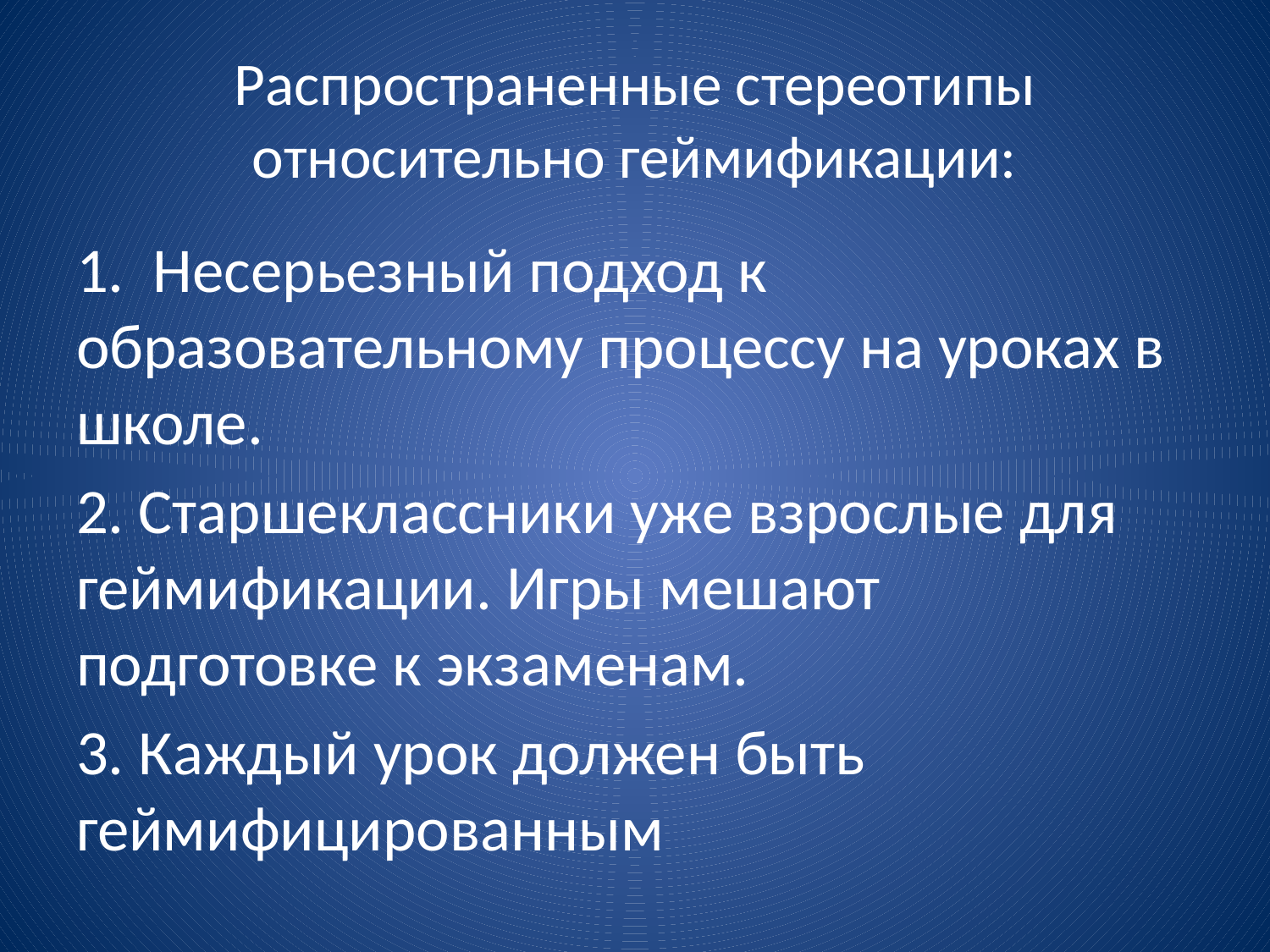

# Распространенные стереотипы относительно геймификации:
1.  Несерьезный подход к образовательному процессу на уроках в школе.
2. Старшеклассники уже взрослые для геймификации. Игры мешают подготовке к экзаменам.
3. Каждый урок должен быть геймифицированным